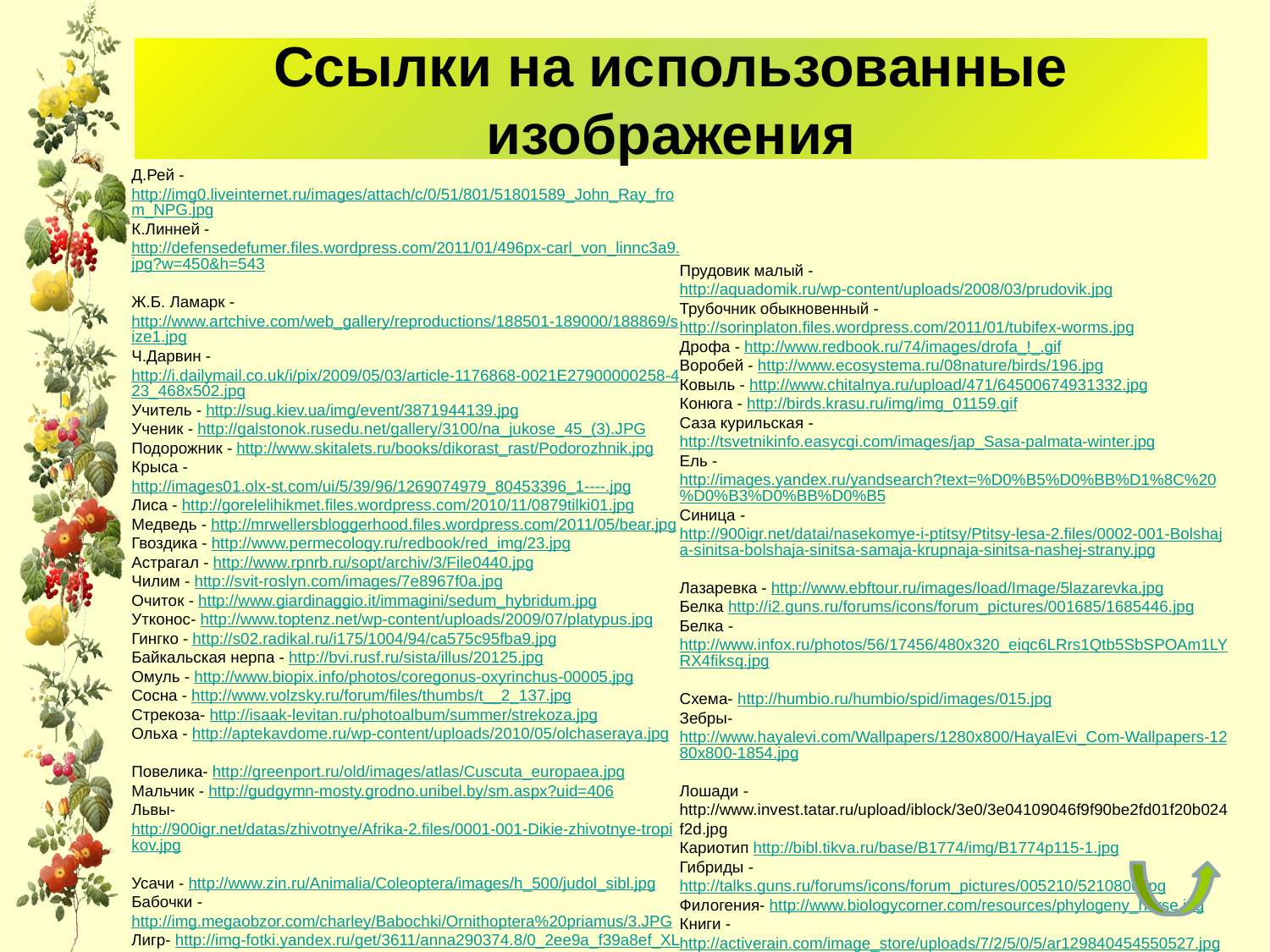

# Ссылки на использованные изображения
Д.Рей - http://img0.liveinternet.ru/images/attach/c/0/51/801/51801589_John_Ray_from_NPG.jpg
К.Линней - http://defensedefumer.files.wordpress.com/2011/01/496px-carl_von_linnc3a9.jpg?w=450&h=543
Ж.Б. Ламарк - http://www.artchive.com/web_gallery/reproductions/188501-189000/188869/size1.jpg
Ч.Дарвин - http://i.dailymail.co.uk/i/pix/2009/05/03/article-1176868-0021E27900000258-423_468x502.jpg
Учитель - http://sug.kiev.ua/img/event/3871944139.jpg
Ученик - http://galstonok.rusedu.net/gallery/3100/na_jukose_45_(3).JPG
Подорожник - http://www.skitalets.ru/books/dikorast_rast/Podorozhnik.jpg
Крыса - http://images01.olx-st.com/ui/5/39/96/1269074979_80453396_1----.jpg
Лиса - http://gorelelihikmet.files.wordpress.com/2010/11/0879tilki01.jpg
Медведь - http://mrwellersbloggerhood.files.wordpress.com/2011/05/bear.jpg
Гвоздика - http://www.permecology.ru/redbook/red_img/23.jpg
Астрагал - http://www.rpnrb.ru/sopt/archiv/3/File0440.jpg
Чилим - http://svit-roslyn.com/images/7e8967f0a.jpg
Очиток - http://www.giardinaggio.it/immagini/sedum_hybridum.jpg
Утконос- http://www.toptenz.net/wp-content/uploads/2009/07/platypus.jpg
Гингко - http://s02.radikal.ru/i175/1004/94/ca575c95fba9.jpg
Байкальская нерпа - http://bvi.rusf.ru/sista/illus/20125.jpg
Омуль - http://www.biopix.info/photos/coregonus-oxyrinchus-00005.jpg
Сосна - http://www.volzsky.ru/forum/files/thumbs/t__2_137.jpg
Стрекоза- http://isaak-levitan.ru/photoalbum/summer/strekoza.jpg
Ольха - http://aptekavdome.ru/wp-content/uploads/2010/05/olchaseraya.jpg

Повелика- http://greenport.ru/old/images/atlas/Cuscuta_europaea.jpg
Мальчик - http://gudgymn-mosty.grodno.unibel.by/sm.aspx?uid=406
Львы- http://900igr.net/datas/zhivotnye/Afrika-2.files/0001-001-Dikie-zhivotnye-tropikov.jpg
Усачи - http://www.zin.ru/Animalia/Coleoptera/images/h_500/judol_sibl.jpg
Бабочки - http://img.megaobzor.com/charley/Babochki/Ornithoptera%20priamus/3.JPG
Лигр- http://img-fotki.yandex.ru/get/3611/anna290374.8/0_2ee9a_f39a8ef_XL
Брюква- http://eyge.sakha.ru/eyge/data/upimages/brukva.jpg

Прудовик малый - http://aquadomik.ru/wp-content/uploads/2008/03/prudovik.jpg
Трубочник обыкновенный - http://sorinplaton.files.wordpress.com/2011/01/tubifex-worms.jpg
Дрофа - http://www.redbook.ru/74/images/drofa_!_.gif
Воробей - http://www.ecosystema.ru/08nature/birds/196.jpg
Ковыль - http://www.chitalnya.ru/upload/471/64500674931332.jpg
Конюга - http://birds.krasu.ru/img/img_01159.gif
Саза курильская - http://tsvetnikinfo.easycgi.com/images/jap_Sasa-palmata-winter.jpg
Ель - http://images.yandex.ru/yandsearch?text=%D0%B5%D0%BB%D1%8C%20%D0%B3%D0%BB%D0%B5
Синица - http://900igr.net/datai/nasekomye-i-ptitsy/Ptitsy-lesa-2.files/0002-001-Bolshaja-sinitsa-bolshaja-sinitsa-samaja-krupnaja-sinitsa-nashej-strany.jpg
Лазаревка - http://www.ebftour.ru/images/load/Image/5lazarevka.jpg
Белка http://i2.guns.ru/forums/icons/forum_pictures/001685/1685446.jpg
Белка - http://www.infox.ru/photos/56/17456/480x320_eiqc6LRrs1Qtb5SbSPOAm1LYRX4fiksq.jpg
Схема- http://humbio.ru/humbio/spid/images/015.jpg
Зебры- http://www.hayalevi.com/Wallpapers/1280x800/HayalEvi_Com-Wallpapers-1280x800-1854.jpg
Лошади - http://www.invest.tatar.ru/upload/iblock/3e0/3e04109046f9f90be2fd01f20b024f2d.jpg
Кариотип http://bibl.tikva.ru/base/B1774/img/B1774p115-1.jpg
Гибриды - http://talks.guns.ru/forums/icons/forum_pictures/005210/5210806.jpg
Филогения- http://www.biologycorner.com/resources/phylogeny_horse.jpg
Книги - http://activerain.com/image_store/uploads/7/2/5/0/5/ar129840454550527.jpg
Мальчик - http://images.clipartof.com/small/59218-Thinking-School-Boy-Doing-His-Homework.jpg
Дети - http://forum.materinstvo.ru/uploads/1236385780/post-70101-1236449698_thumb.png